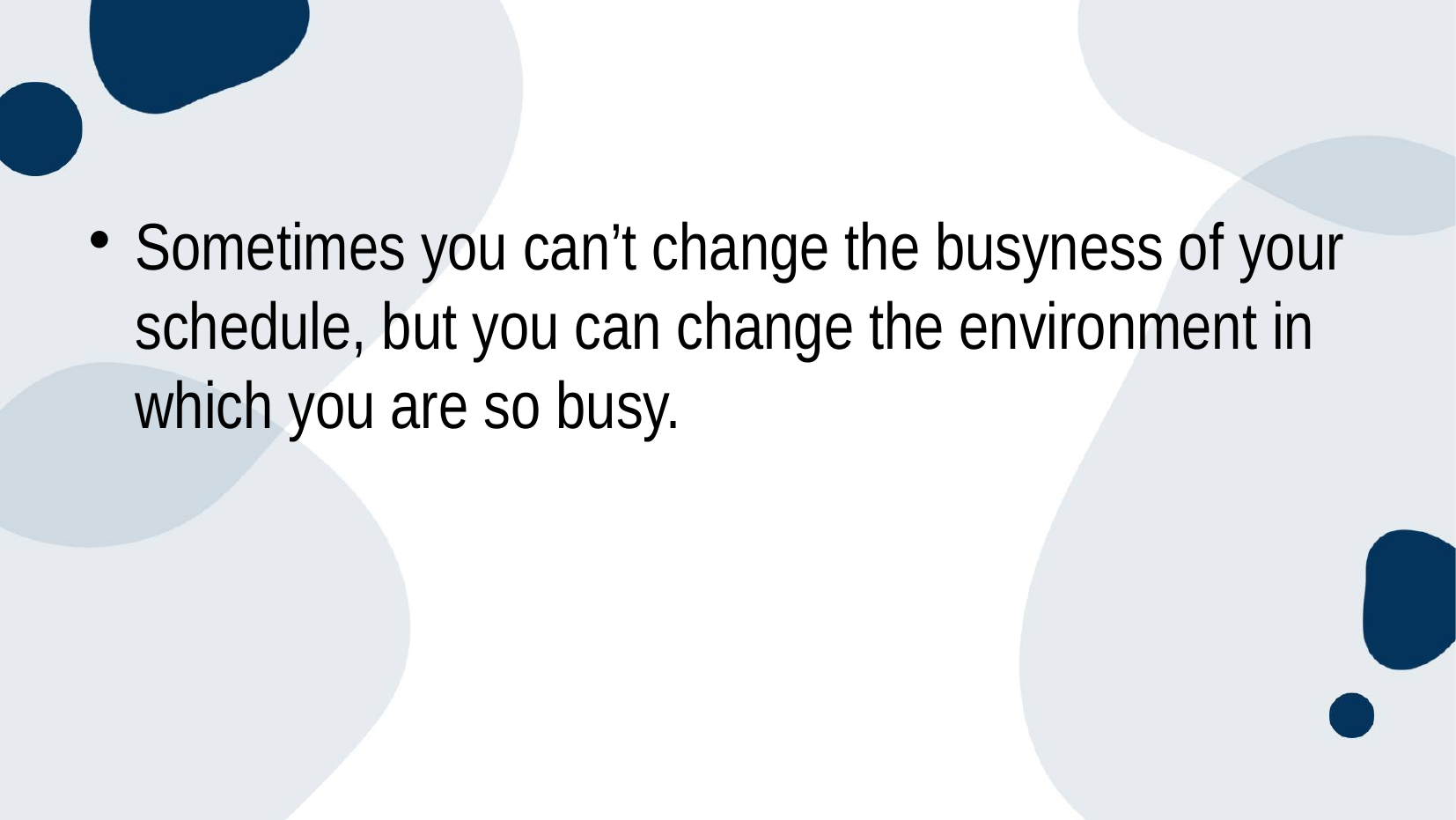

Sometimes you can’t change the busyness of your schedule, but you can change the environment in which you are so busy.